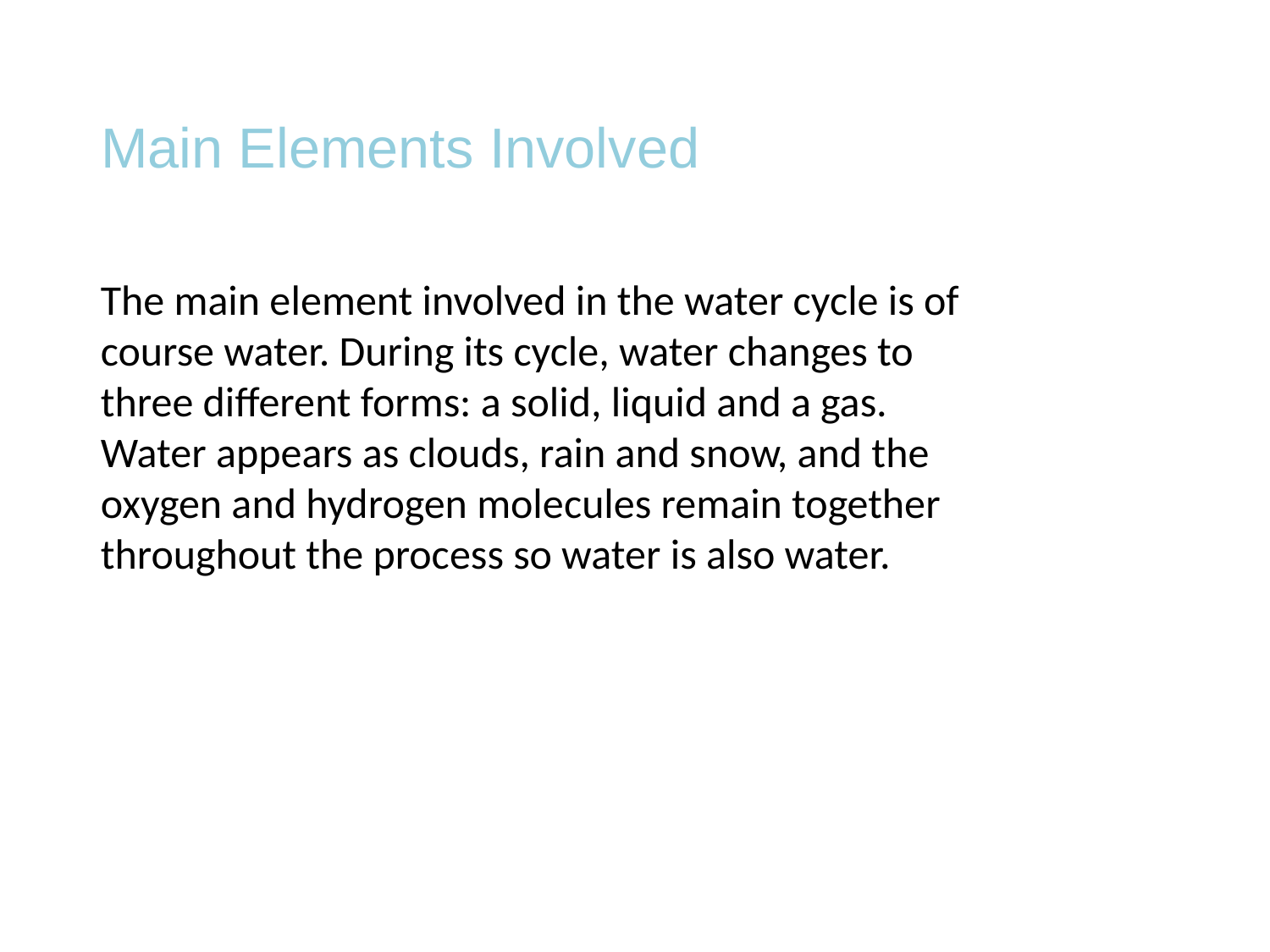

Main Elements Involved
The main element involved in the water cycle is of course water. During its cycle, water changes to three different forms: a solid, liquid and a gas. Water appears as clouds, rain and snow, and the oxygen and hydrogen molecules remain together throughout the process so water is also water.